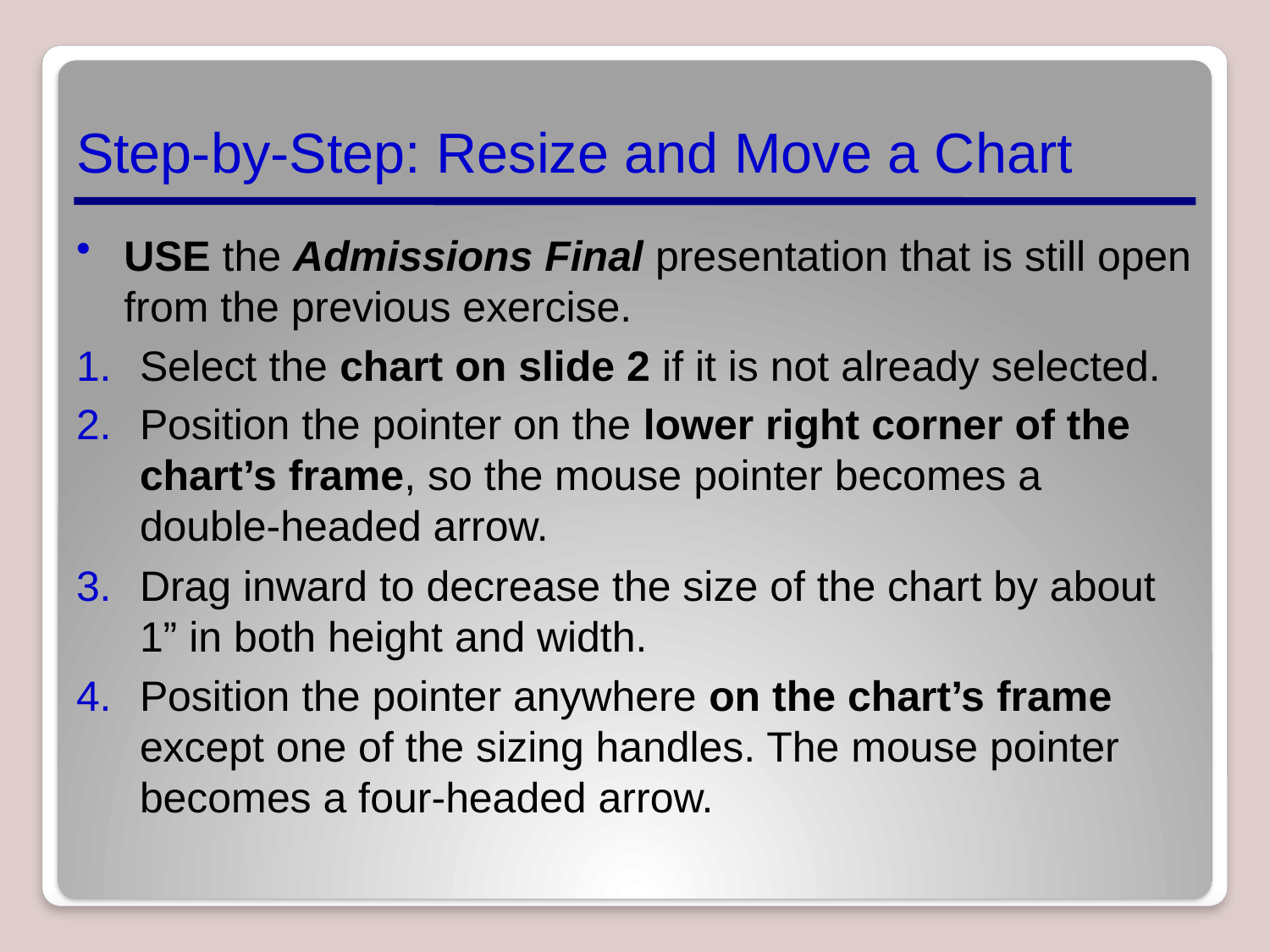

# Step-by-Step: Resize and Move a Chart
USE the Admissions Final presentation that is still open from the previous exercise.
Select the chart on slide 2 if it is not already selected.
Position the pointer on the lower right corner of the chart’s frame, so the mouse pointer becomes a double-headed arrow.
Drag inward to decrease the size of the chart by about 1” in both height and width.
Position the pointer anywhere on the chart’s frame except one of the sizing handles. The mouse pointer becomes a four-headed arrow.